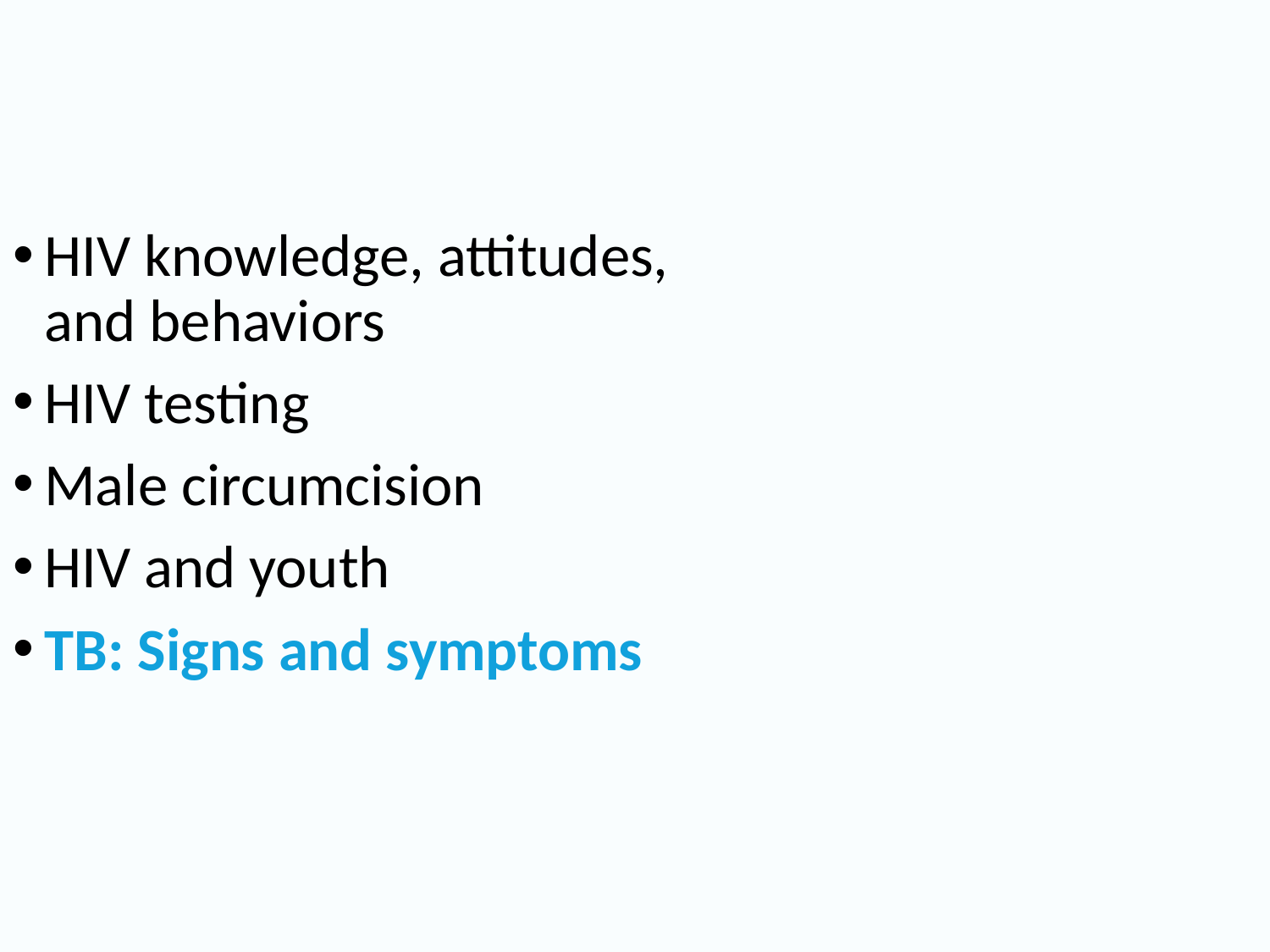

HIV knowledge, attitudes, and behaviors
HIV testing
Male circumcision
HIV and youth
TB: Signs and symptoms